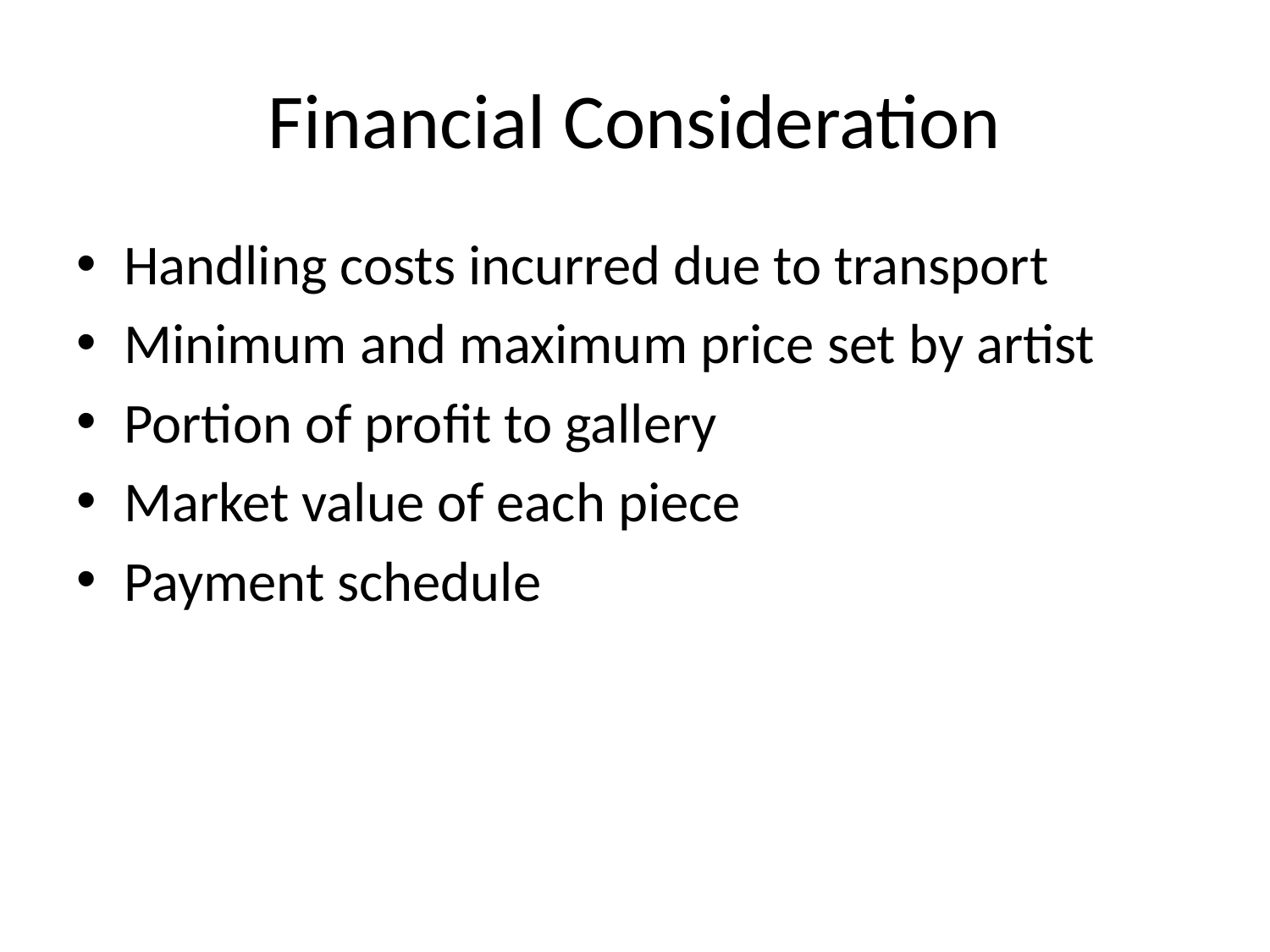

# Financial Consideration
Handling costs incurred due to transport
Minimum and maximum price set by artist
Portion of profit to gallery
Market value of each piece
Payment schedule